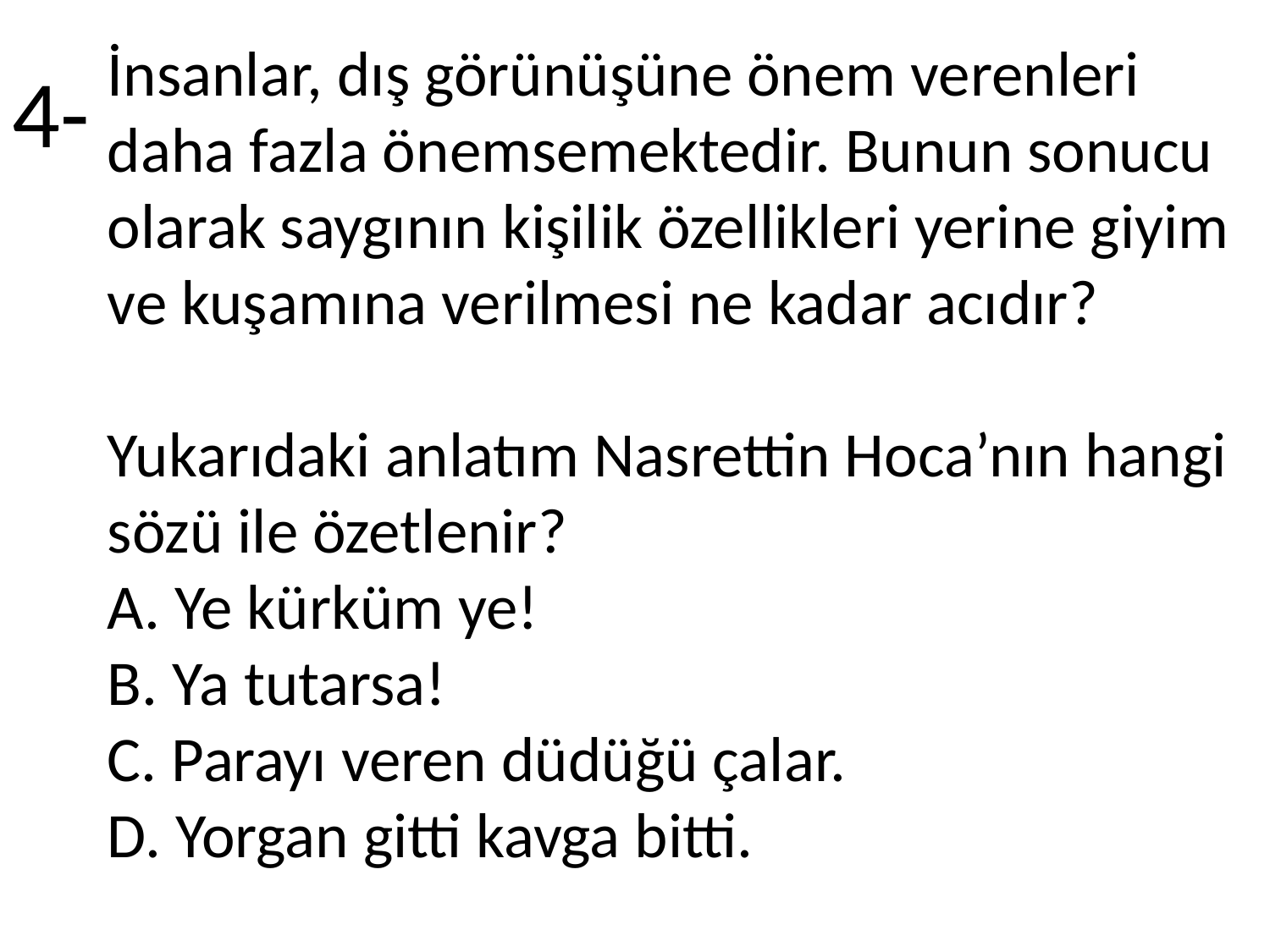

İnsanlar, dış görünüşüne önem verenleri daha fazla önemsemektedir. Bunun sonucu olarak saygının kişilik özellikleri yerine giyim ve kuşamına verilmesi ne kadar acıdır?

Yukarıdaki anlatım Nasrettin Hoca’nın hangi sözü ile özetlenir?
A. Ye kürküm ye!
B. Ya tutarsa!
C. Parayı veren düdüğü çalar.
D. Yorgan gitti kavga bitti.
4-